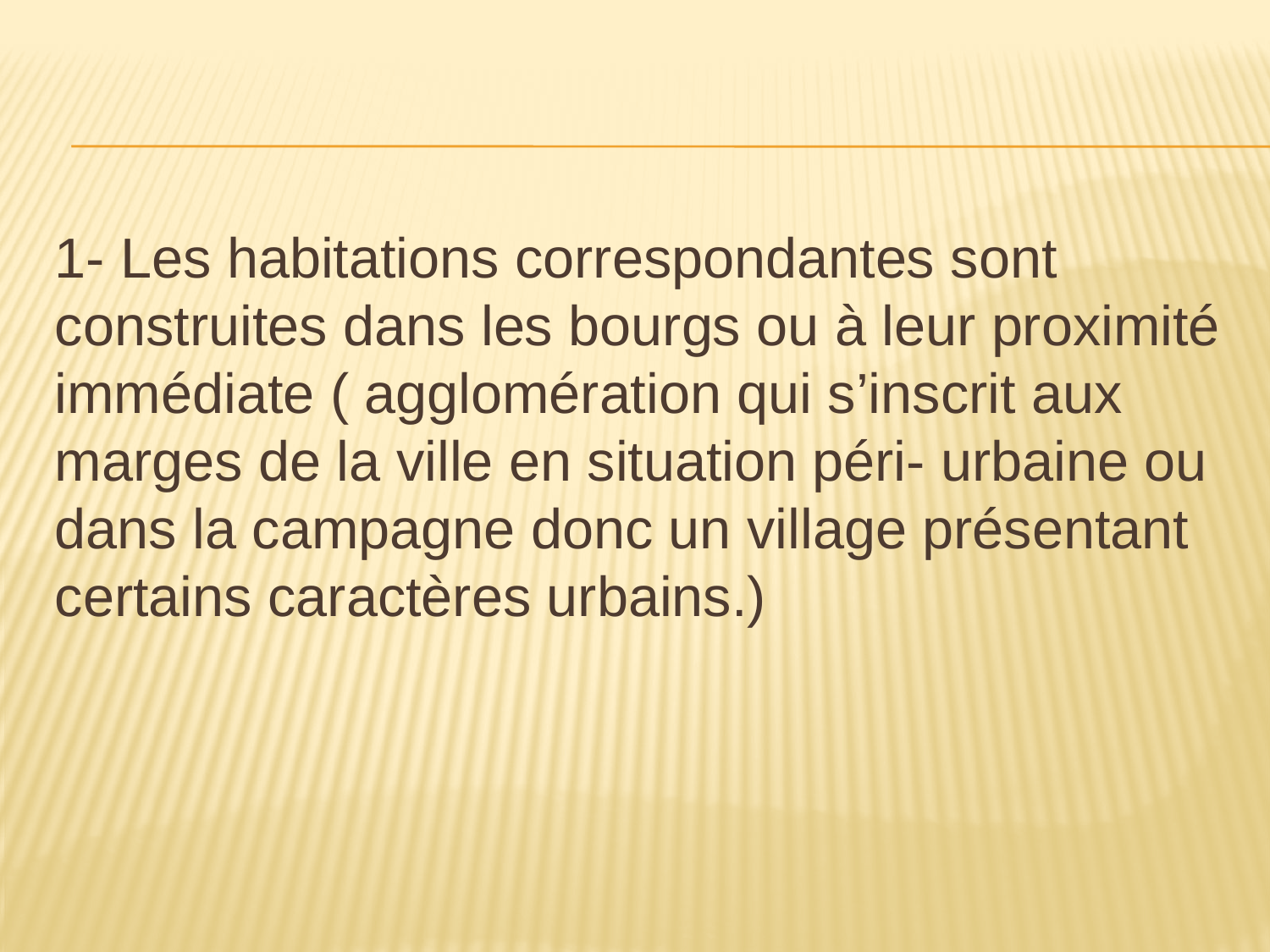

#
1- Les habitations correspondantes sont construites dans les bourgs ou à leur proximité immédiate ( agglomération qui s’inscrit aux marges de la ville en situation péri- urbaine ou dans la campagne donc un village présentant certains caractères urbains.)